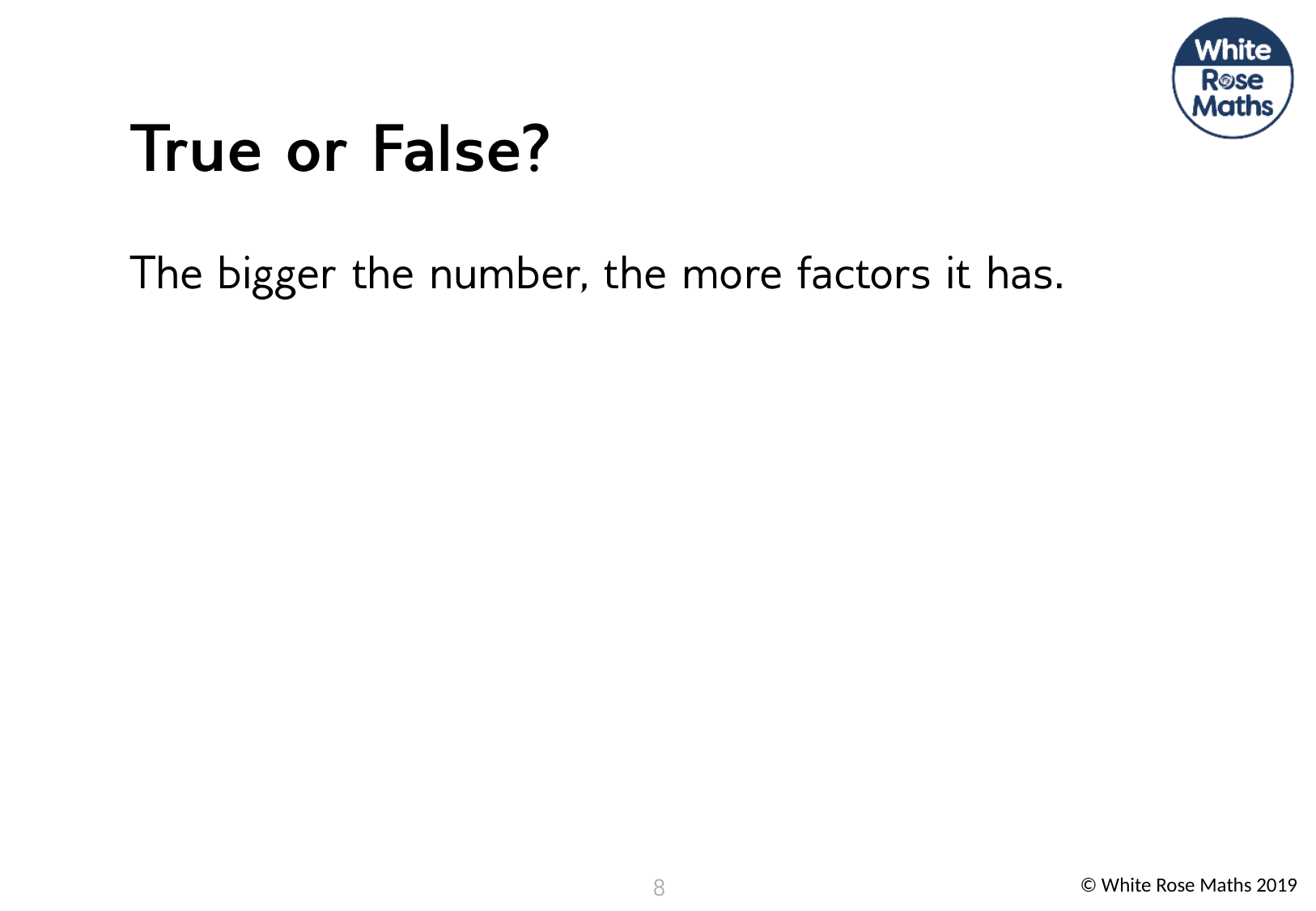

True or False?

The bigger the number, the more factors it has.
8